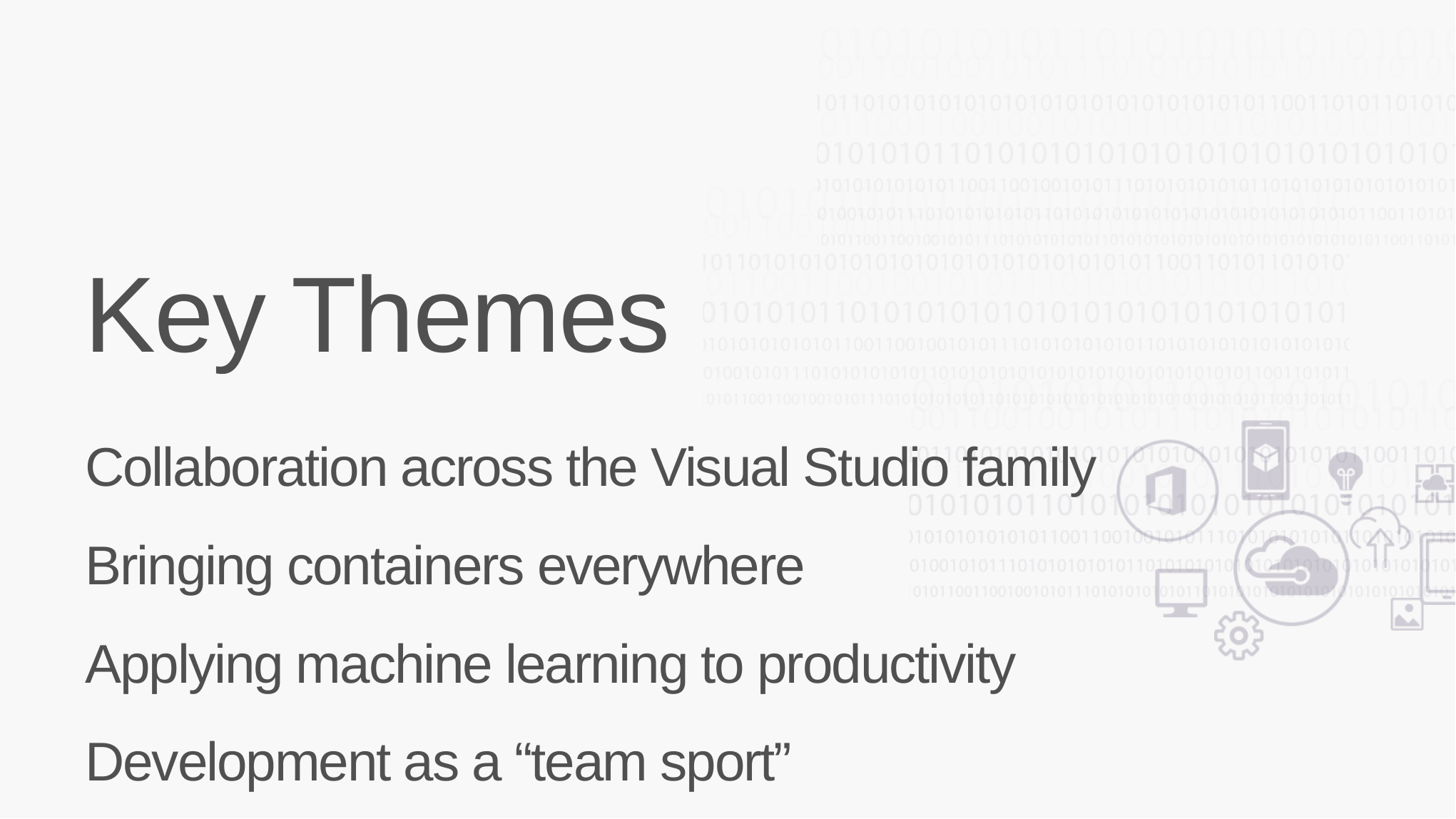

# Key Themes
Collaboration across the Visual Studio family
Bringing containers everywhere
Applying machine learning to productivity
Development as a “team sport”